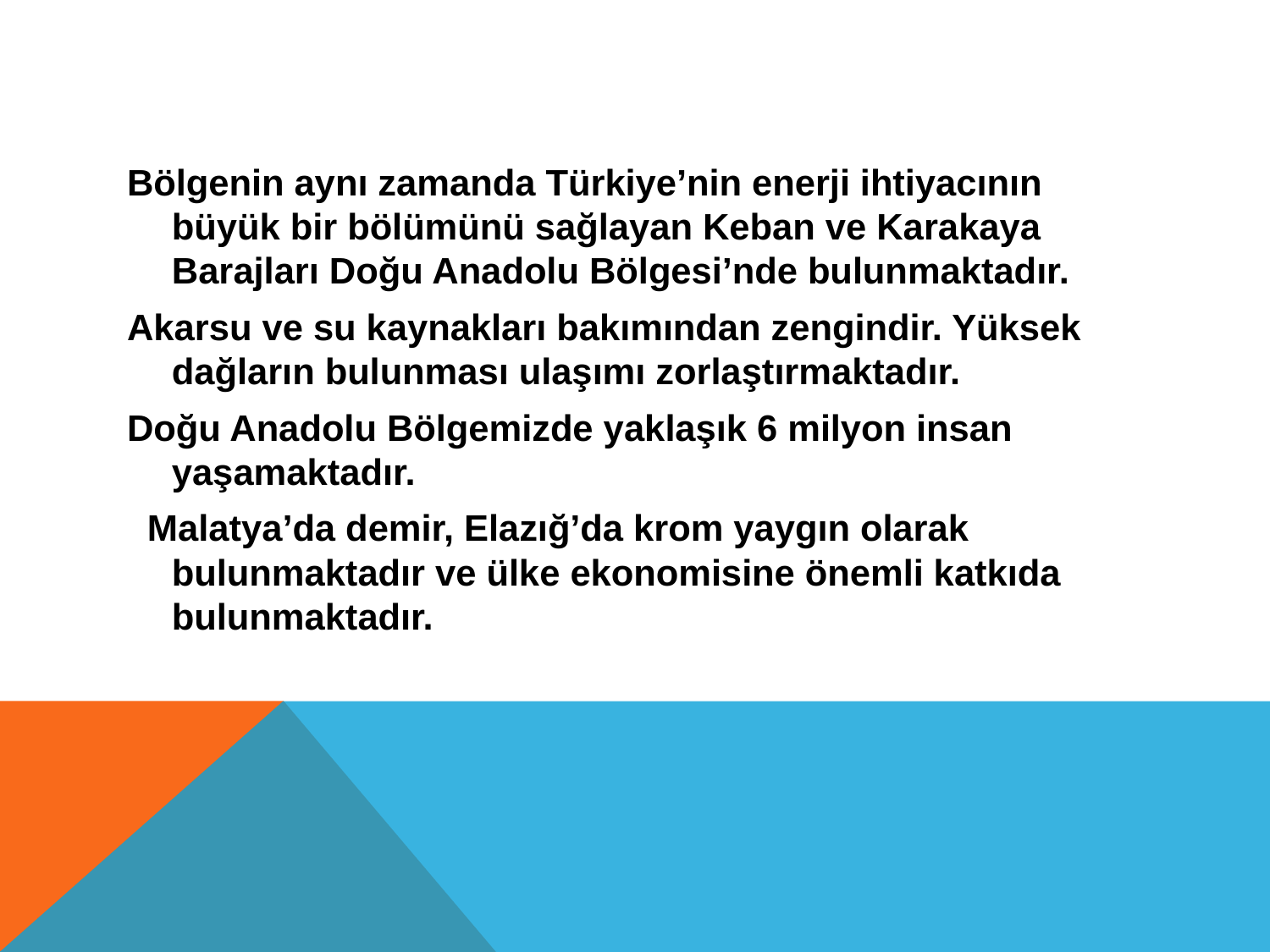

#
Bölgenin aynı zamanda Türkiye’nin enerji ihtiyacının büyük bir bölümünü sağlayan Keban ve Karakaya Barajları Doğu Anadolu Bölgesi’nde bulunmaktadır.
Akarsu ve su kaynakları bakımından zengindir. Yüksek dağların bulunması ulaşımı zorlaştırmaktadır.
Doğu Anadolu Bölgemizde yaklaşık 6 milyon insan yaşamaktadır.
  Malatya’da demir, Elazığ’da krom yaygın olarak bulunmaktadır ve ülke ekonomisine önemli katkıda bulunmaktadır.